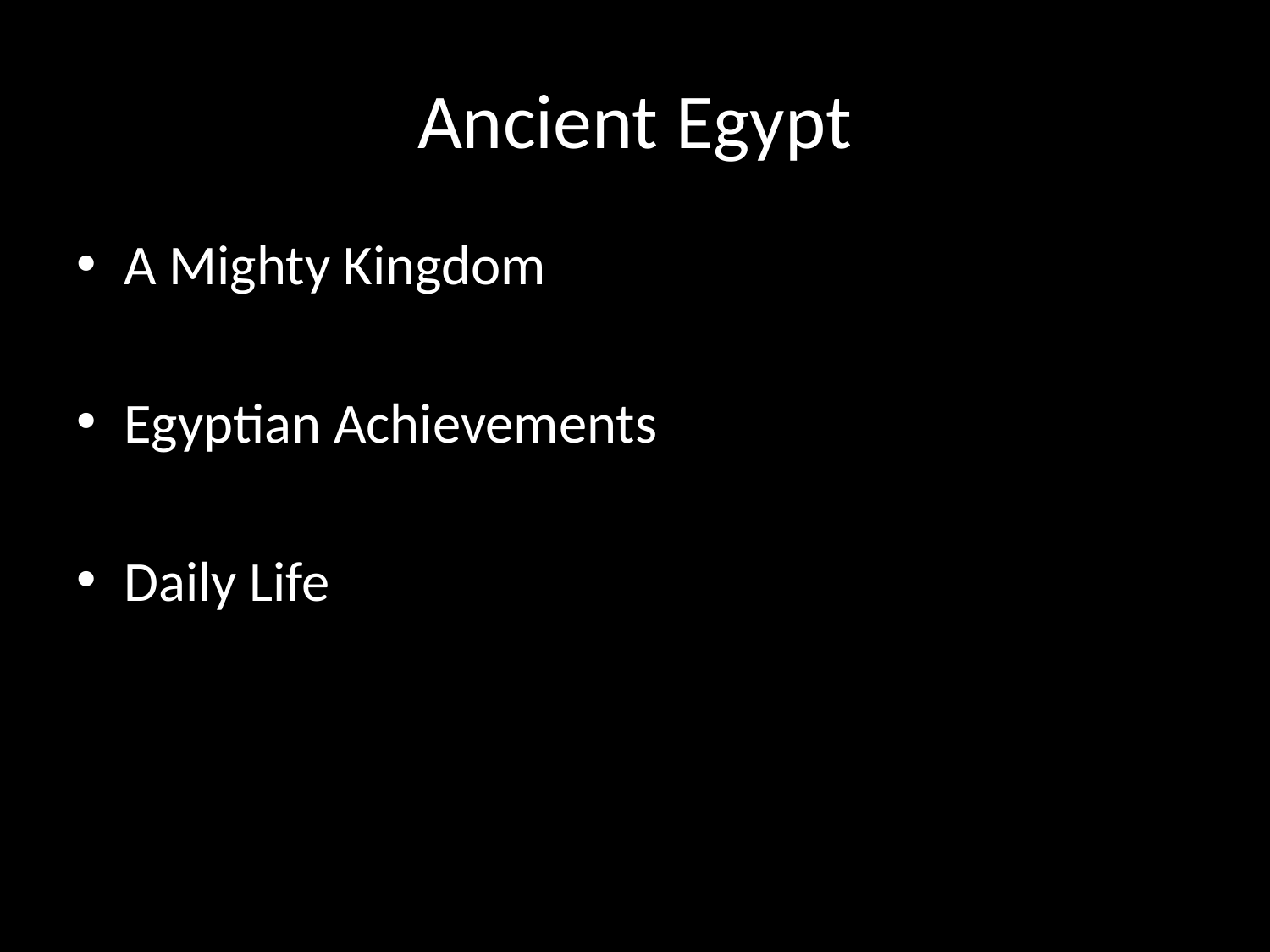

# Ancient Egypt
A Mighty Kingdom

Egyptian Achievements

Daily Life